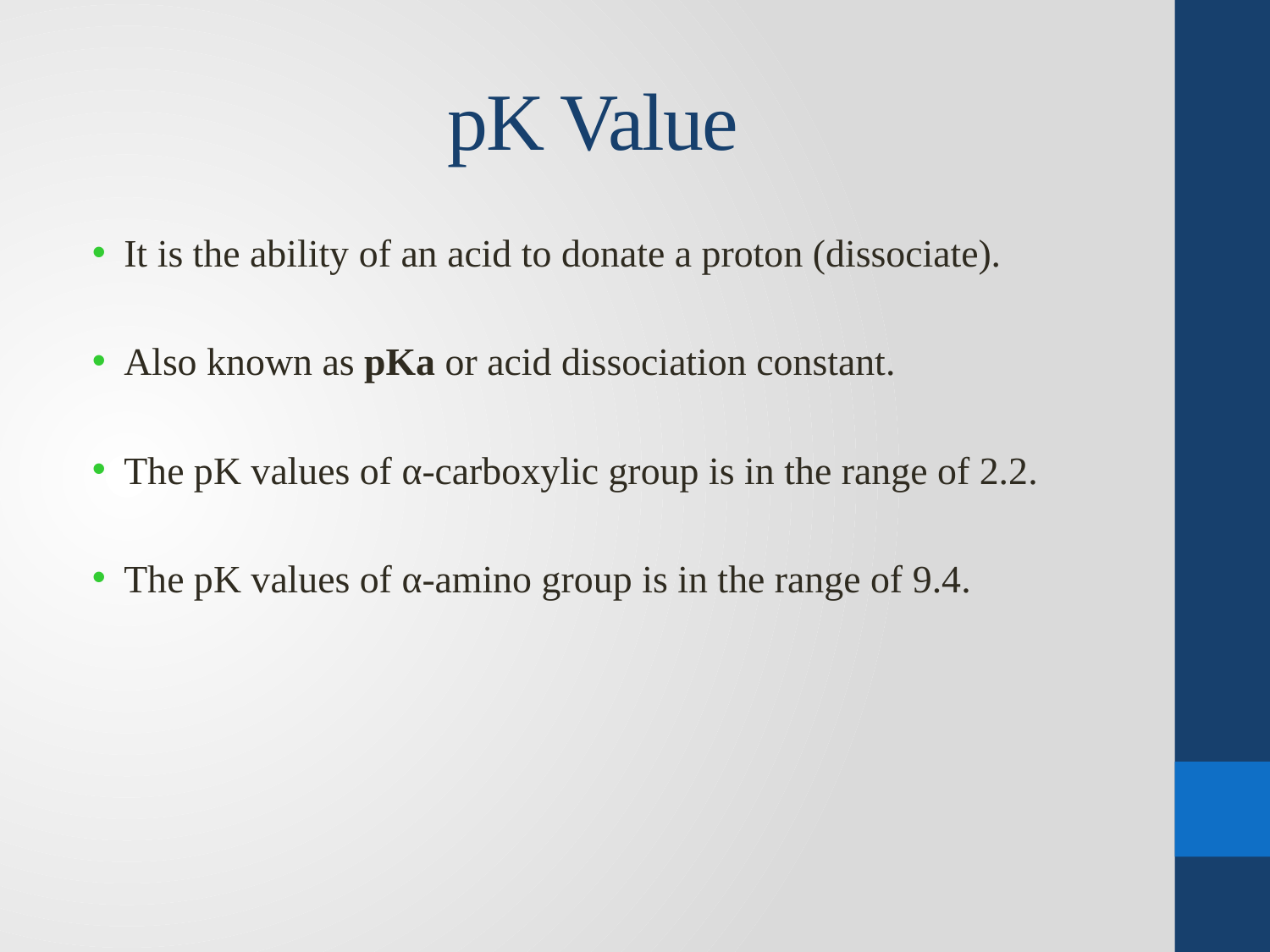

# pK Value
It is the ability of an acid to donate a proton (dissociate).

Also known as pKa or acid dissociation constant.

The pK values of α-carboxylic group is in the range of 2.2.

The pK values of α-amino group is in the range of 9.4.